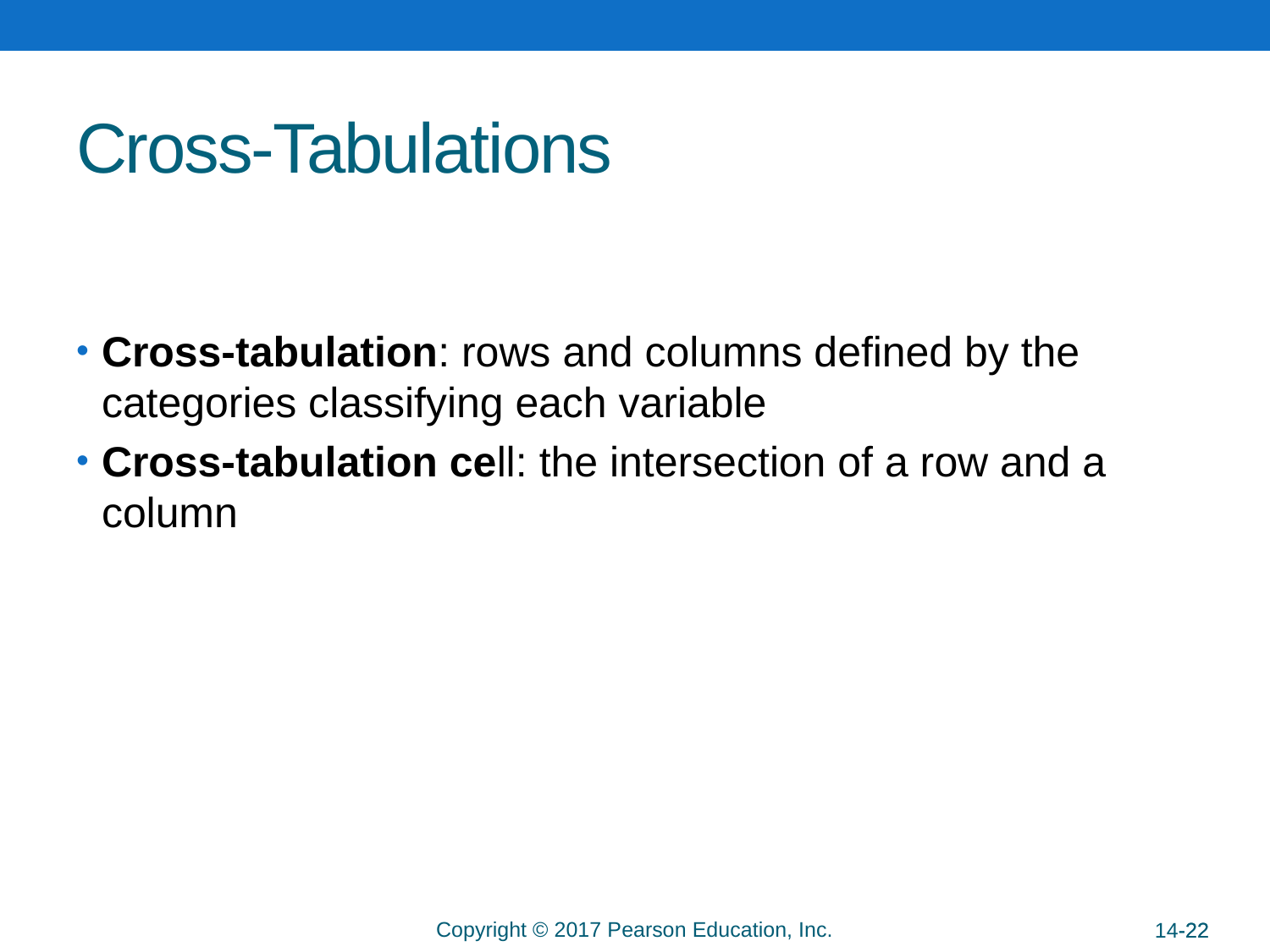

# Cross-Tabulations
Cross-tabulation: rows and columns defined by the categories classifying each variable
Cross-tabulation cell: the intersection of a row and a column